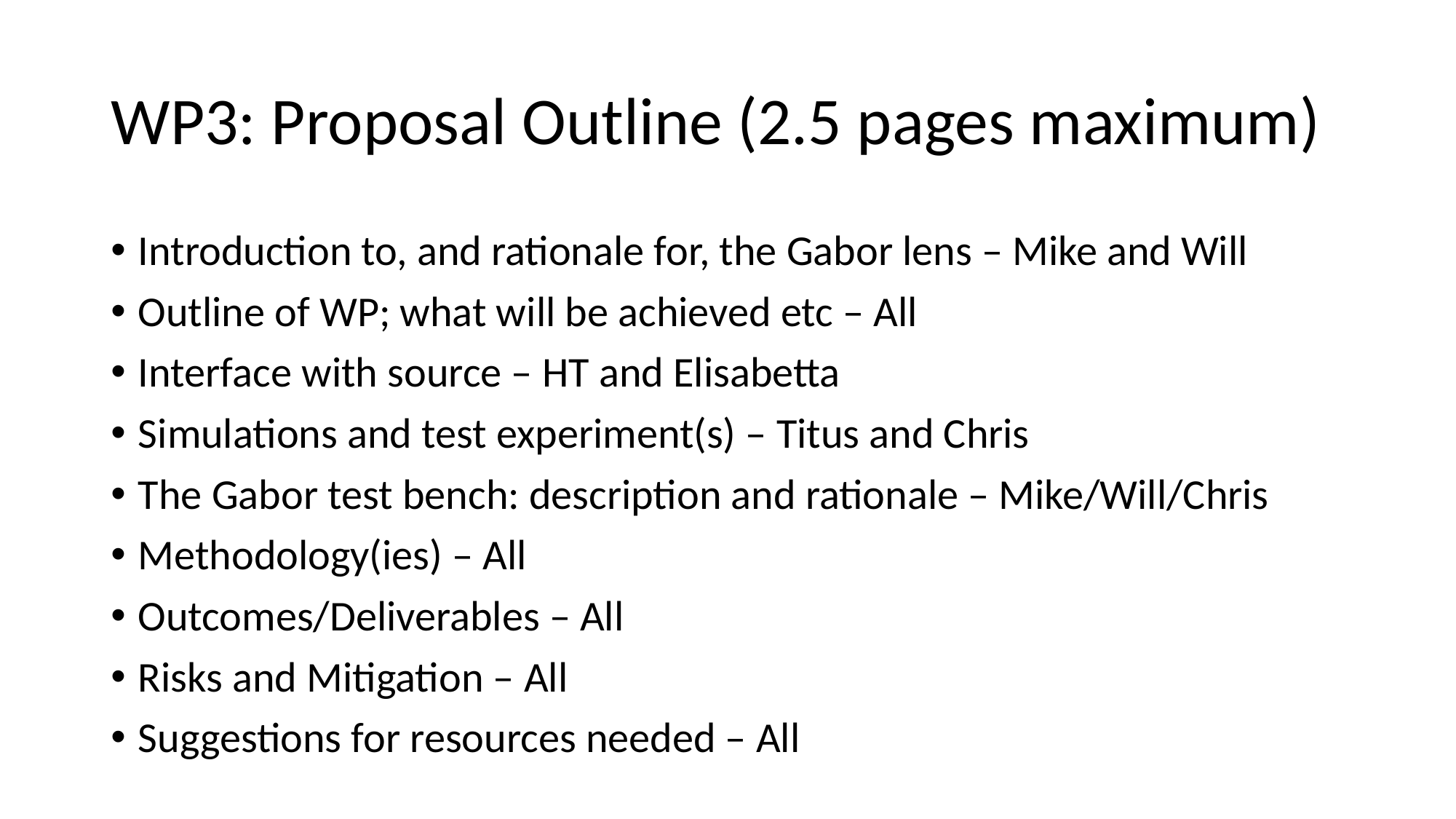

# WP3: Proposal Outline (2.5 pages maximum)
Introduction to, and rationale for, the Gabor lens – Mike and Will
Outline of WP; what will be achieved etc – All
Interface with source – HT and Elisabetta
Simulations and test experiment(s) – Titus and Chris
The Gabor test bench: description and rationale – Mike/Will/Chris
Methodology(ies) – All
Outcomes/Deliverables – All
Risks and Mitigation – All
Suggestions for resources needed – All